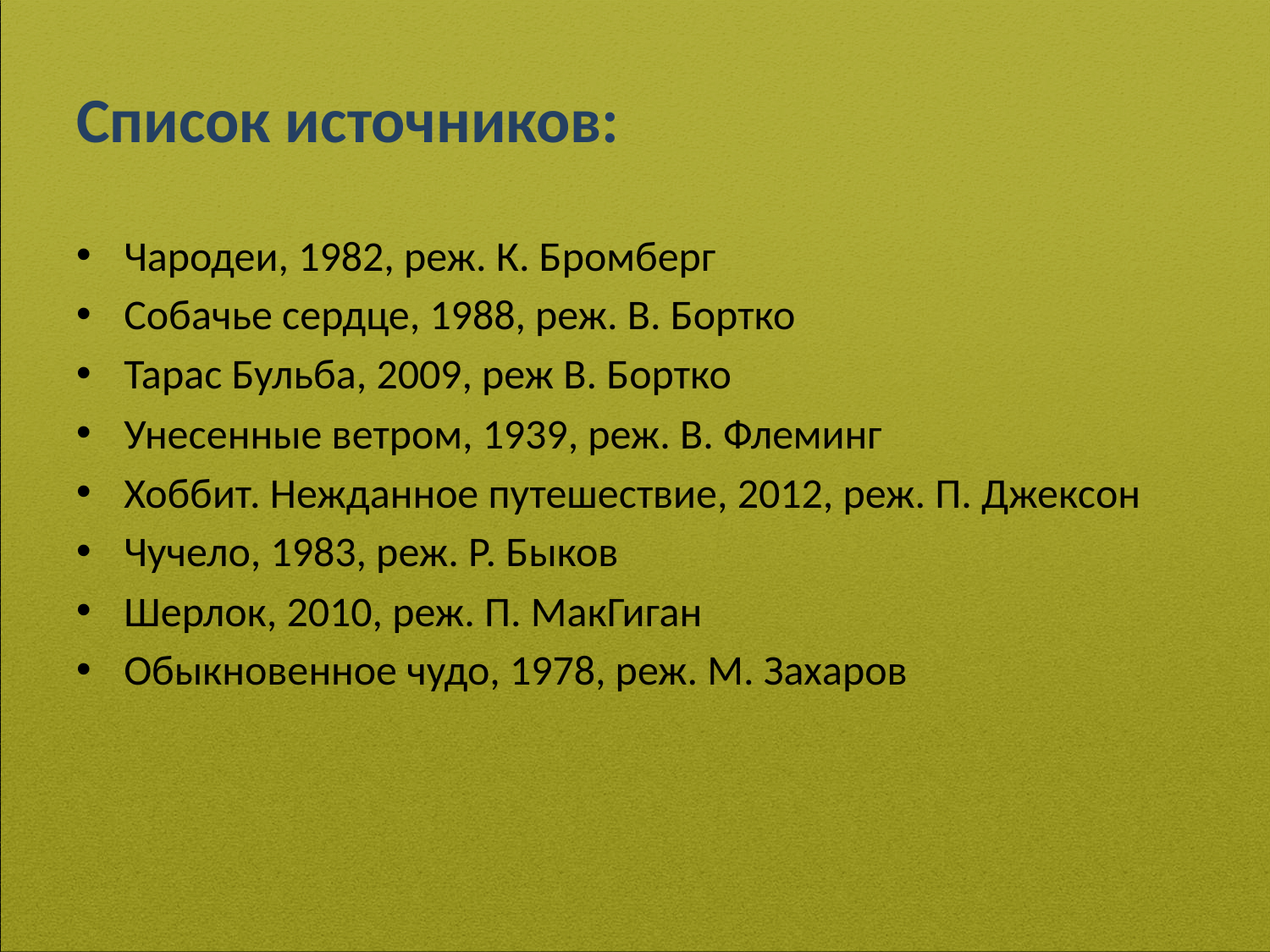

# Список источников:
Чародеи, 1982, реж. К. Бромберг
Собачье сердце, 1988, реж. В. Бортко
Тарас Бульба, 2009, реж В. Бортко
Унесенные ветром, 1939, реж. В. Флеминг
Хоббит. Нежданное путешествие, 2012, реж. П. Джексон
Чучело, 1983, реж. Р. Быков
Шерлок, 2010, реж. П. МакГиган
Обыкновенное чудо, 1978, реж. М. Захаров